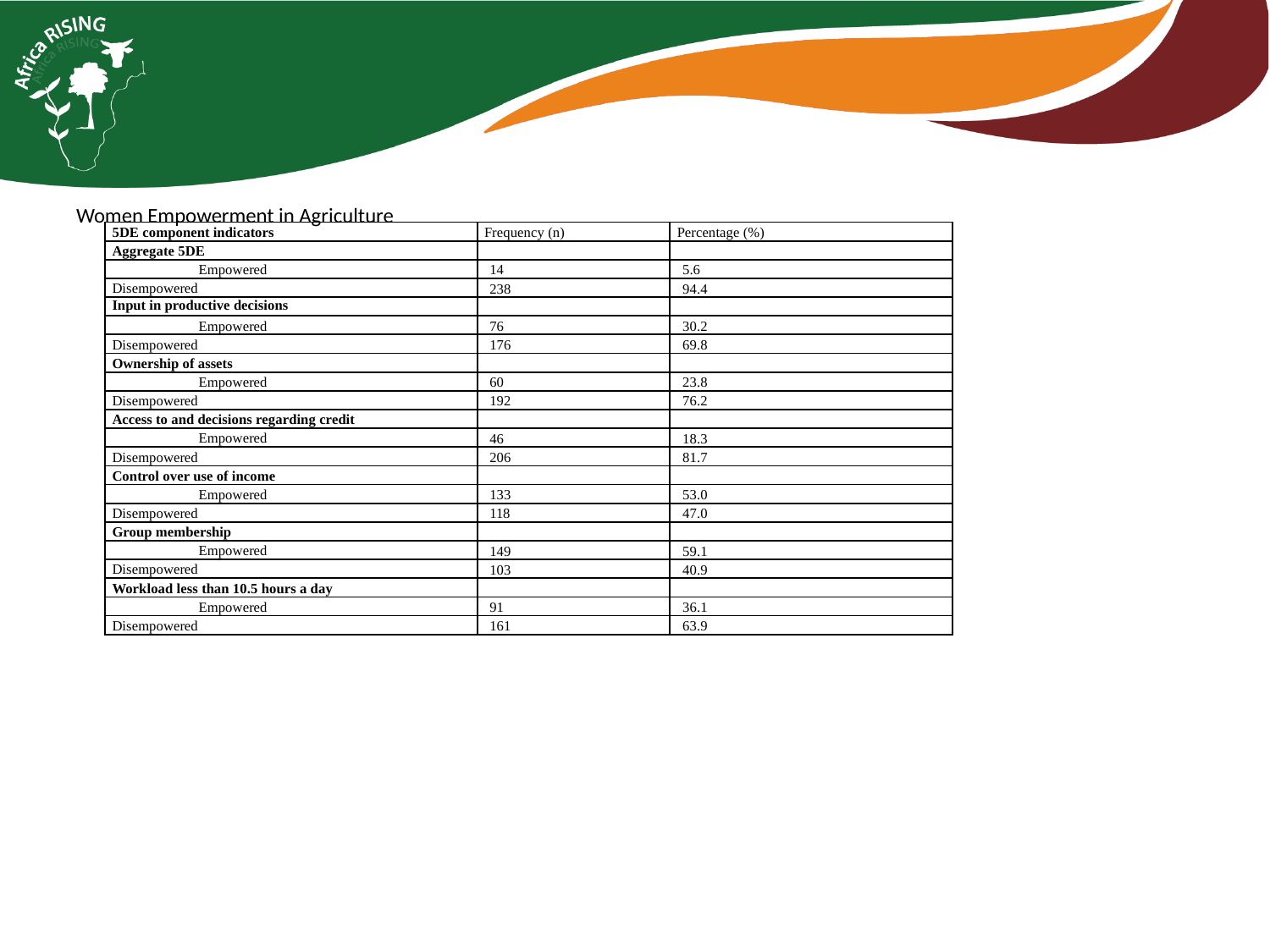

# Women Empowerment in Agriculture
| 5DE component indicators | Frequency (n) | Percentage (%) |
| --- | --- | --- |
| Aggregate 5DE |  |  |
| Empowered | 14 | 5.6 |
| Disempowered | 238 | 94.4 |
| Input in productive decisions |  |  |
| Empowered | 76 | 30.2 |
| Disempowered | 176 | 69.8 |
| Ownership of assets |  |  |
| Empowered | 60 | 23.8 |
| Disempowered | 192 | 76.2 |
| Access to and decisions regarding credit |  |  |
| Empowered | 46 | 18.3 |
| Disempowered | 206 | 81.7 |
| Control over use of income |  |  |
| Empowered | 133 | 53.0 |
| Disempowered | 118 | 47.0 |
| Group membership |  |  |
| Empowered | 149 | 59.1 |
| Disempowered | 103 | 40.9 |
| Workload less than 10.5 hours a day |  |  |
| Empowered | 91 | 36.1 |
| Disempowered | 161 | 63.9 |